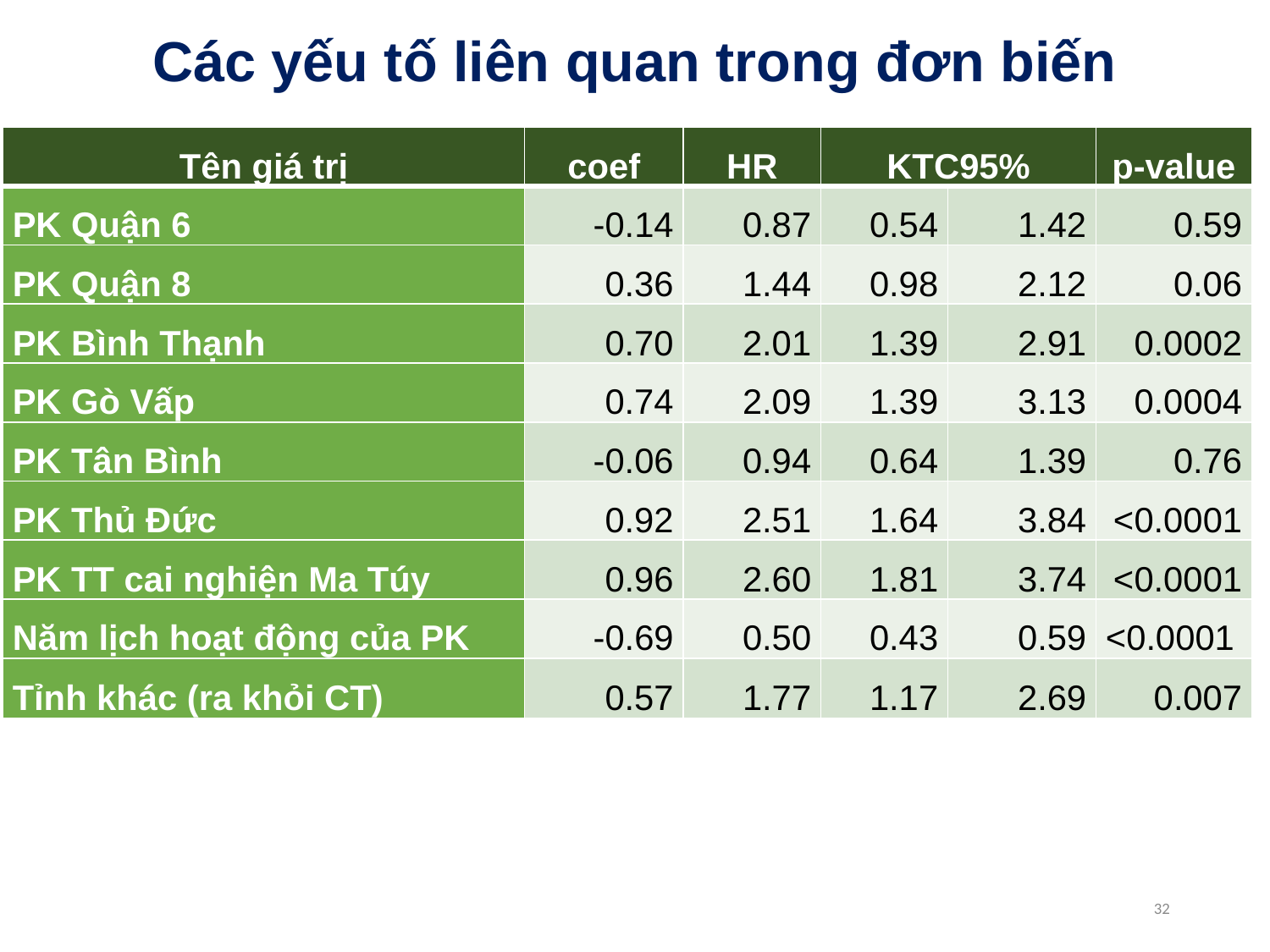

# Các yếu tố liên quan trong đơn biến
| Tên giá trị | coef | HR | KTC95% |  | p-value |
| --- | --- | --- | --- | --- | --- |
| PK Quận 6 | -0.14 | 0.87 | 0.54 | 1.42 | 0.59 |
| PK Quận 8 | 0.36 | 1.44 | 0.98 | 2.12 | 0.06 |
| PK Bình Thạnh | 0.70 | 2.01 | 1.39 | 2.91 | 0.0002 |
| PK Gò Vấp | 0.74 | 2.09 | 1.39 | 3.13 | 0.0004 |
| PK Tân Bình | -0.06 | 0.94 | 0.64 | 1.39 | 0.76 |
| PK Thủ Đức | 0.92 | 2.51 | 1.64 | 3.84 | <0.0001 |
| PK TT cai nghiện Ma Túy | 0.96 | 2.60 | 1.81 | 3.74 | <0.0001 |
| Năm lịch hoạt động của PK | -0.69 | 0.50 | 0.43 | 0.59 | <0.0001 |
| Tỉnh khác (ra khỏi CT) | 0.57 | 1.77 | 1.17 | 2.69 | 0.007 |
32